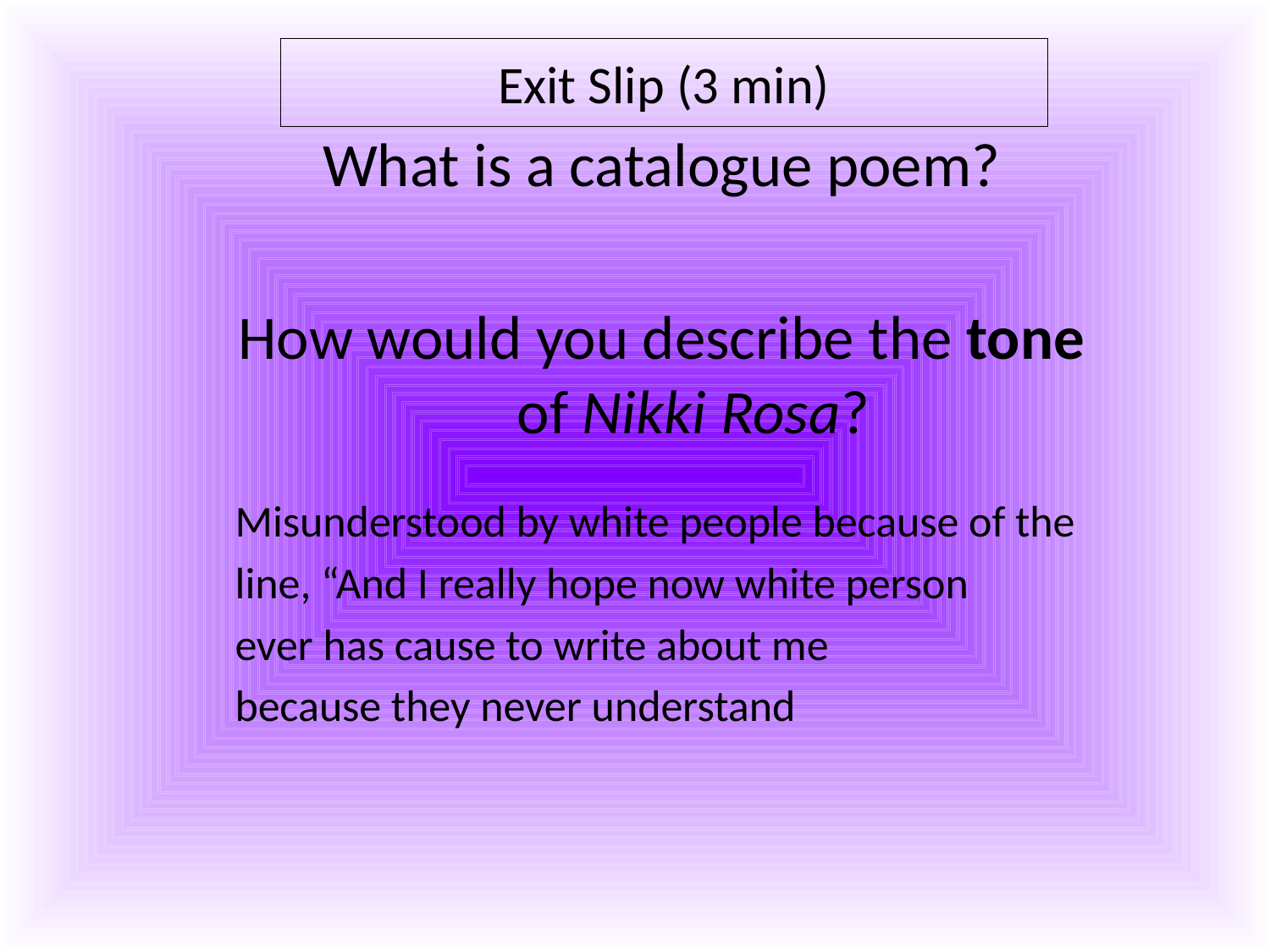

What is a catalogue poem?

How would you describe the tone of Nikki Rosa?

Exit Slip (3 min)
Misunderstood by white people because of the
line, “And I really hope now white person
ever has cause to write about me
because they never understand